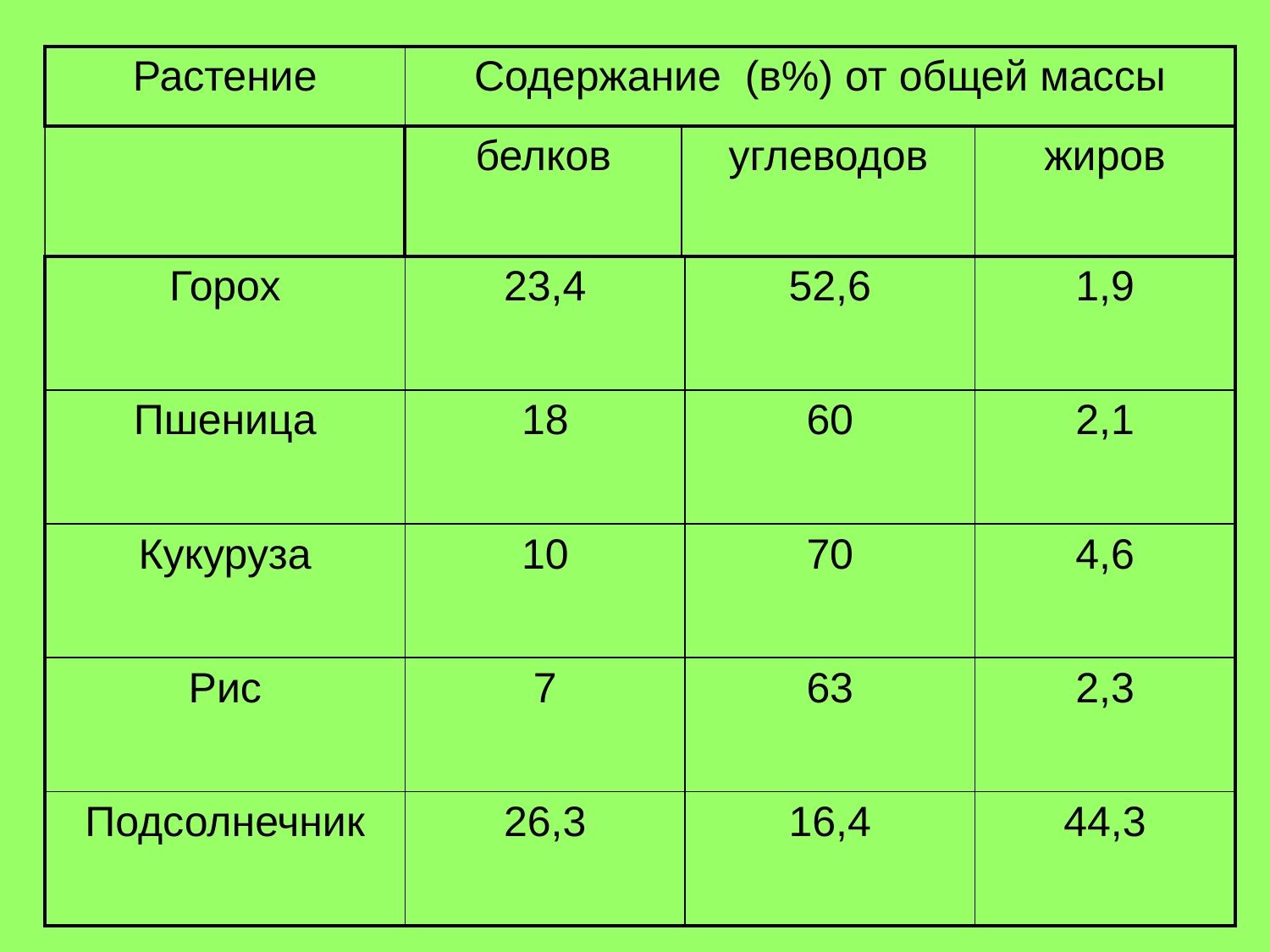

| Растение | Содержание (в%) от общей массы |
| --- | --- |

| белков | углеводов | жиров |
| --- | --- | --- |
| Горох | 23,4 | 52,6 | 1,9 |
| --- | --- | --- | --- |
| Пшеница | 18 | 60 | 2,1 |
| Кукуруза | 10 | 70 | 4,6 |
| Рис | 7 | 63 | 2,3 |
| Подсолнечник | 26,3 | 16,4 | 44,3 |